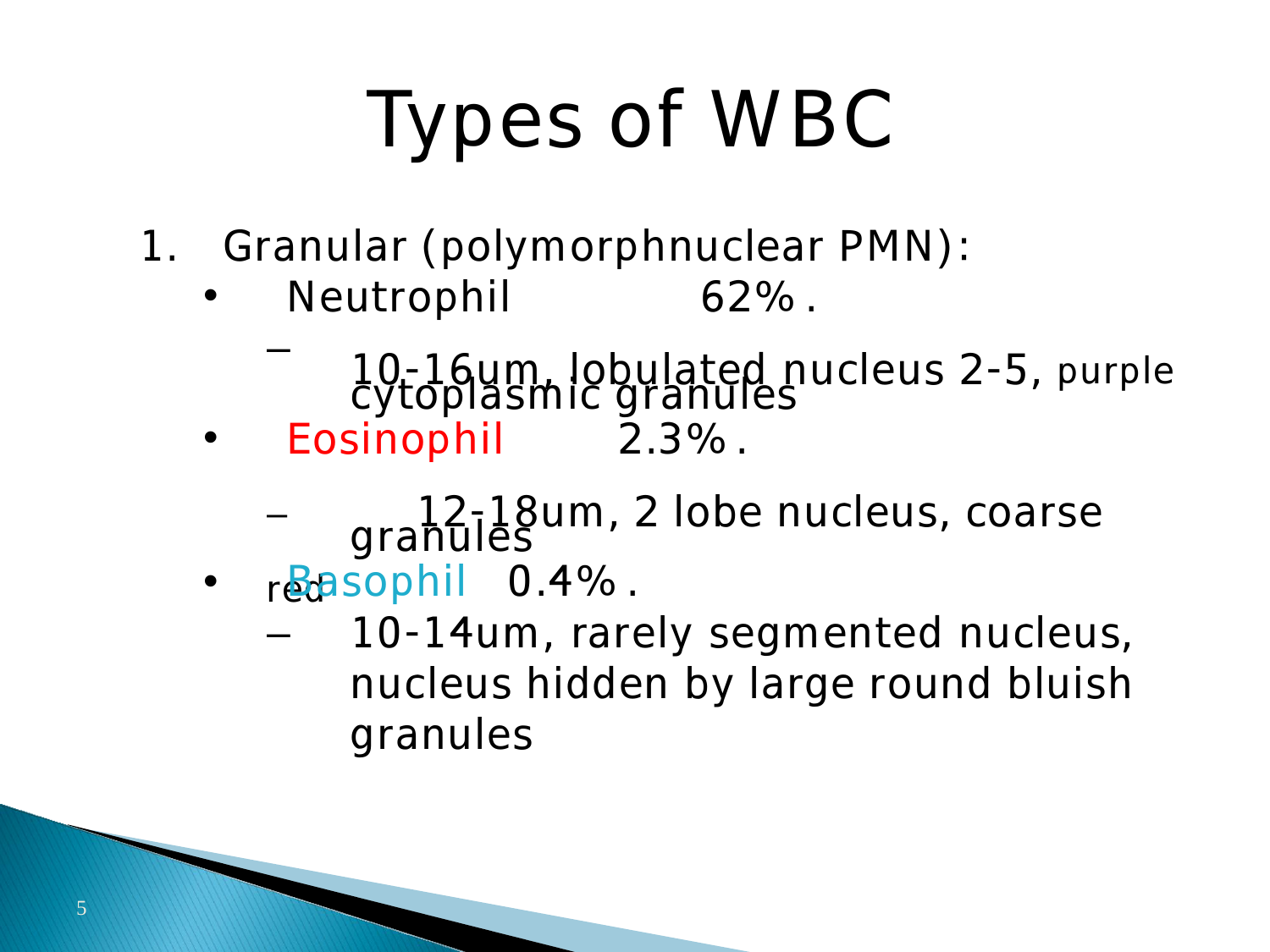

# Types of WBC
Granular (polymorphnuclear PMN):
Neutrophil	62%.
–
10-16um, lobulated nucleus 2-5, purple
cytoplasmic granules
Eosinophil	2.3%.
–	12-18um, 2 lobe nucleus, coarse red
granules
Basophil	0.4%.
•
–
10-14um, rarely segmented nucleus, nucleus hidden by large round bluish granules
5